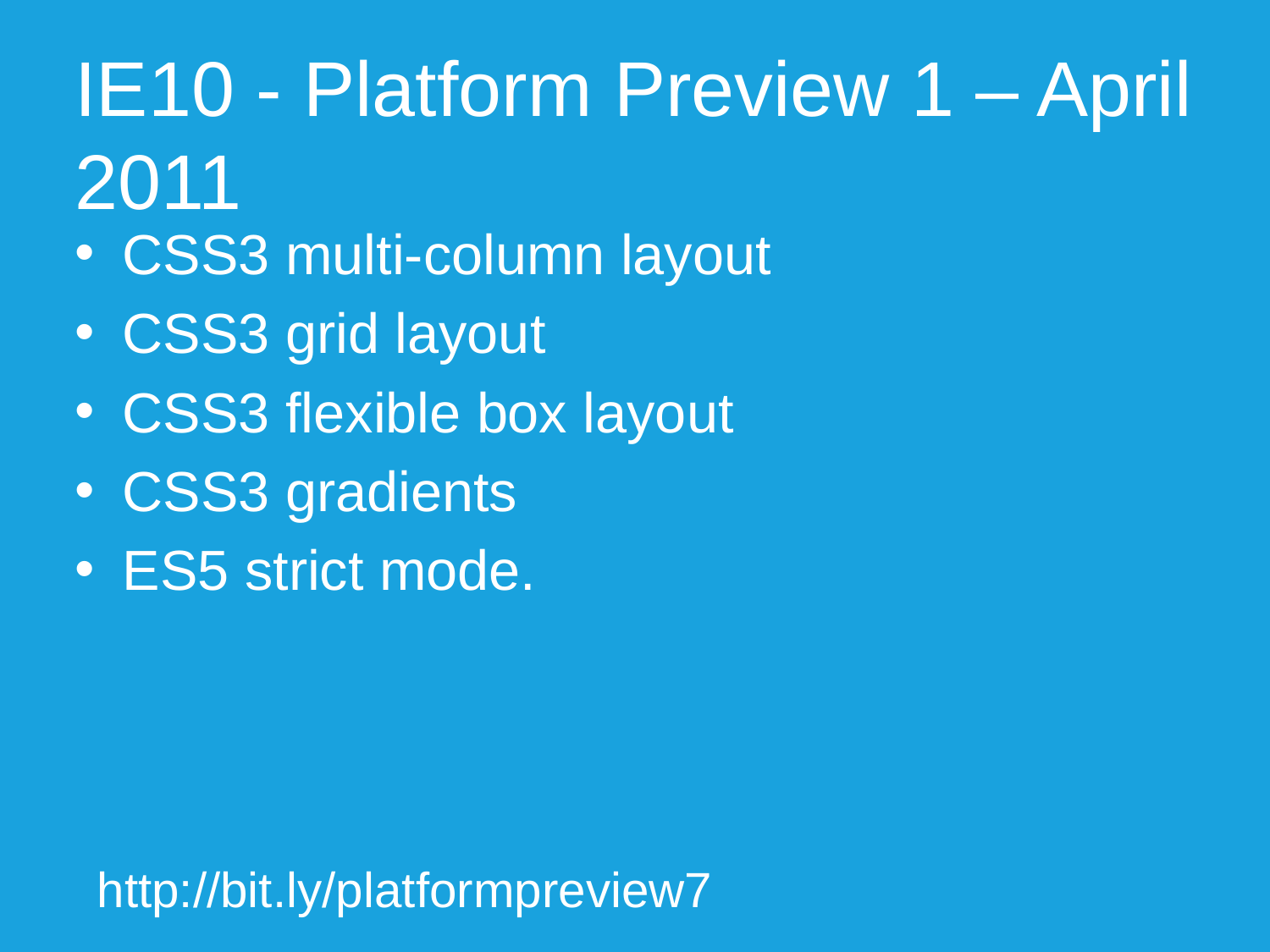

# IE10 - Platform Preview 1 – April 2011
CSS3 multi-column layout
CSS3 grid layout
CSS3 flexible box layout
CSS3 gradients
ES5 strict mode.

http://bit.ly/platformpreview7